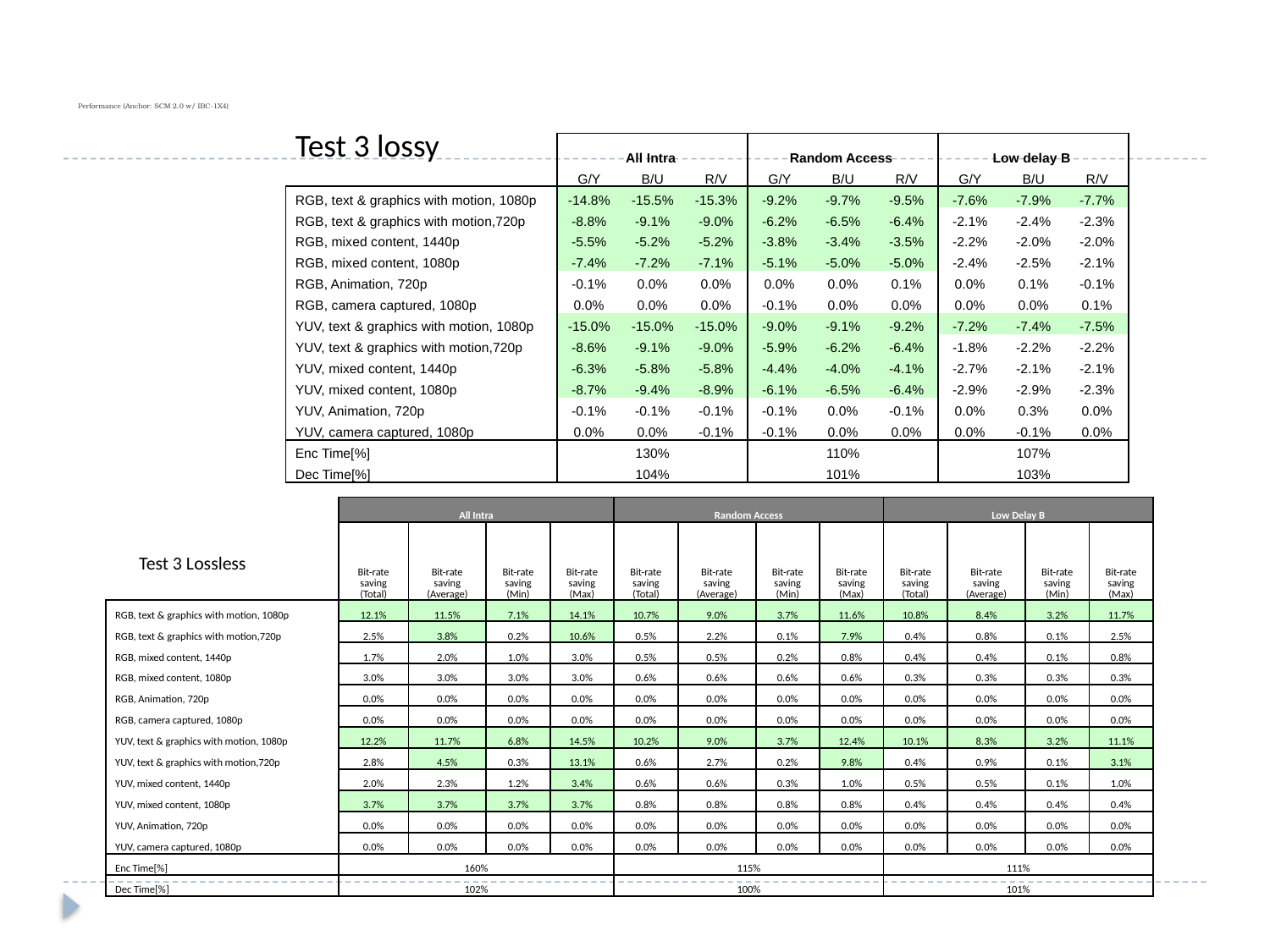

# Performance (Anchor: SCM 2.0 w/ IBC-1X4)
| Test 3 lossy | All Intra |  |  | Random Access |  |  | Low delay B |  |  |
| --- | --- | --- | --- | --- | --- | --- | --- | --- | --- |
|  | G/Y | B/U | R/V | G/Y | B/U | R/V | G/Y | B/U | R/V |
| RGB, text & graphics with motion, 1080p | -14.8% | -15.5% | -15.3% | -9.2% | -9.7% | -9.5% | -7.6% | -7.9% | -7.7% |
| RGB, text & graphics with motion,720p | -8.8% | -9.1% | -9.0% | -6.2% | -6.5% | -6.4% | -2.1% | -2.4% | -2.3% |
| RGB, mixed content, 1440p | -5.5% | -5.2% | -5.2% | -3.8% | -3.4% | -3.5% | -2.2% | -2.0% | -2.0% |
| RGB, mixed content, 1080p | -7.4% | -7.2% | -7.1% | -5.1% | -5.0% | -5.0% | -2.4% | -2.5% | -2.1% |
| RGB, Animation, 720p | -0.1% | 0.0% | 0.0% | 0.0% | 0.0% | 0.1% | 0.0% | 0.1% | -0.1% |
| RGB, camera captured, 1080p | 0.0% | 0.0% | 0.0% | -0.1% | 0.0% | 0.0% | 0.0% | 0.0% | 0.1% |
| YUV, text & graphics with motion, 1080p | -15.0% | -15.0% | -15.0% | -9.0% | -9.1% | -9.2% | -7.2% | -7.4% | -7.5% |
| YUV, text & graphics with motion,720p | -8.6% | -9.1% | -9.0% | -5.9% | -6.2% | -6.4% | -1.8% | -2.2% | -2.2% |
| YUV, mixed content, 1440p | -6.3% | -5.8% | -5.8% | -4.4% | -4.0% | -4.1% | -2.7% | -2.1% | -2.1% |
| YUV, mixed content, 1080p | -8.7% | -9.4% | -8.9% | -6.1% | -6.5% | -6.4% | -2.9% | -2.9% | -2.3% |
| YUV, Animation, 720p | -0.1% | -0.1% | -0.1% | -0.1% | 0.0% | -0.1% | 0.0% | 0.3% | 0.0% |
| YUV, camera captured, 1080p | 0.0% | 0.0% | -0.1% | -0.1% | 0.0% | 0.0% | 0.0% | -0.1% | 0.0% |
| Enc Time[%] | 130% |  |  | 110% |  |  | 107% |  |  |
| Dec Time[%] | 104% |  |  | 101% |  |  | 103% |  |  |
|  | All Intra |  |  |  | Random Access |  |  |  | Low Delay B |  |  |  |
| --- | --- | --- | --- | --- | --- | --- | --- | --- | --- | --- | --- | --- |
| Test 3 Lossless | Bit-rate saving (Total) | Bit-rate saving (Average) | Bit-rate saving (Min) | Bit-rate saving (Max) | Bit-rate saving (Total) | Bit-rate saving (Average) | Bit-rate saving (Min) | Bit-rate saving (Max) | Bit-rate saving (Total) | Bit-rate saving (Average) | Bit-rate saving (Min) | Bit-rate saving (Max) |
|  |  |  |  |  |  |  |  |  |  |  |  |  |
| RGB, text & graphics with motion, 1080p | 12.1% | 11.5% | 7.1% | 14.1% | 10.7% | 9.0% | 3.7% | 11.6% | 10.8% | 8.4% | 3.2% | 11.7% |
| RGB, text & graphics with motion,720p | 2.5% | 3.8% | 0.2% | 10.6% | 0.5% | 2.2% | 0.1% | 7.9% | 0.4% | 0.8% | 0.1% | 2.5% |
| RGB, mixed content, 1440p | 1.7% | 2.0% | 1.0% | 3.0% | 0.5% | 0.5% | 0.2% | 0.8% | 0.4% | 0.4% | 0.1% | 0.8% |
| RGB, mixed content, 1080p | 3.0% | 3.0% | 3.0% | 3.0% | 0.6% | 0.6% | 0.6% | 0.6% | 0.3% | 0.3% | 0.3% | 0.3% |
| RGB, Animation, 720p | 0.0% | 0.0% | 0.0% | 0.0% | 0.0% | 0.0% | 0.0% | 0.0% | 0.0% | 0.0% | 0.0% | 0.0% |
| RGB, camera captured, 1080p | 0.0% | 0.0% | 0.0% | 0.0% | 0.0% | 0.0% | 0.0% | 0.0% | 0.0% | 0.0% | 0.0% | 0.0% |
| YUV, text & graphics with motion, 1080p | 12.2% | 11.7% | 6.8% | 14.5% | 10.2% | 9.0% | 3.7% | 12.4% | 10.1% | 8.3% | 3.2% | 11.1% |
| YUV, text & graphics with motion,720p | 2.8% | 4.5% | 0.3% | 13.1% | 0.6% | 2.7% | 0.2% | 9.8% | 0.4% | 0.9% | 0.1% | 3.1% |
| YUV, mixed content, 1440p | 2.0% | 2.3% | 1.2% | 3.4% | 0.6% | 0.6% | 0.3% | 1.0% | 0.5% | 0.5% | 0.1% | 1.0% |
| YUV, mixed content, 1080p | 3.7% | 3.7% | 3.7% | 3.7% | 0.8% | 0.8% | 0.8% | 0.8% | 0.4% | 0.4% | 0.4% | 0.4% |
| YUV, Animation, 720p | 0.0% | 0.0% | 0.0% | 0.0% | 0.0% | 0.0% | 0.0% | 0.0% | 0.0% | 0.0% | 0.0% | 0.0% |
| YUV, camera captured, 1080p | 0.0% | 0.0% | 0.0% | 0.0% | 0.0% | 0.0% | 0.0% | 0.0% | 0.0% | 0.0% | 0.0% | 0.0% |
| Enc Time[%] | 160% |  |  |  | 115% |  |  |  | 111% |  |  |  |
| Dec Time[%] | 102% |  |  |  | 100% |  |  |  | 101% |  |  |  |